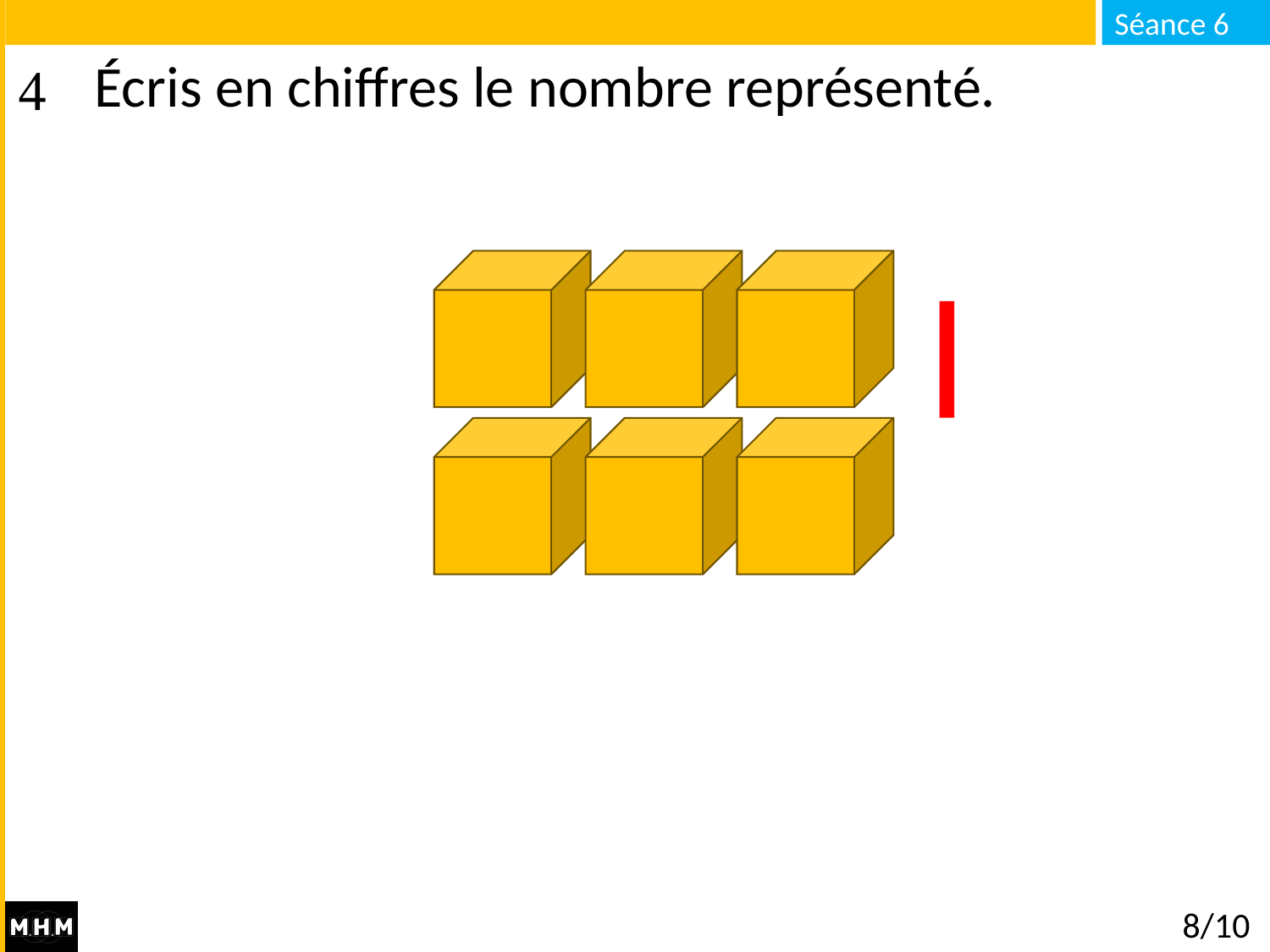

# Écris en chiffres le nombre représenté.

8/10